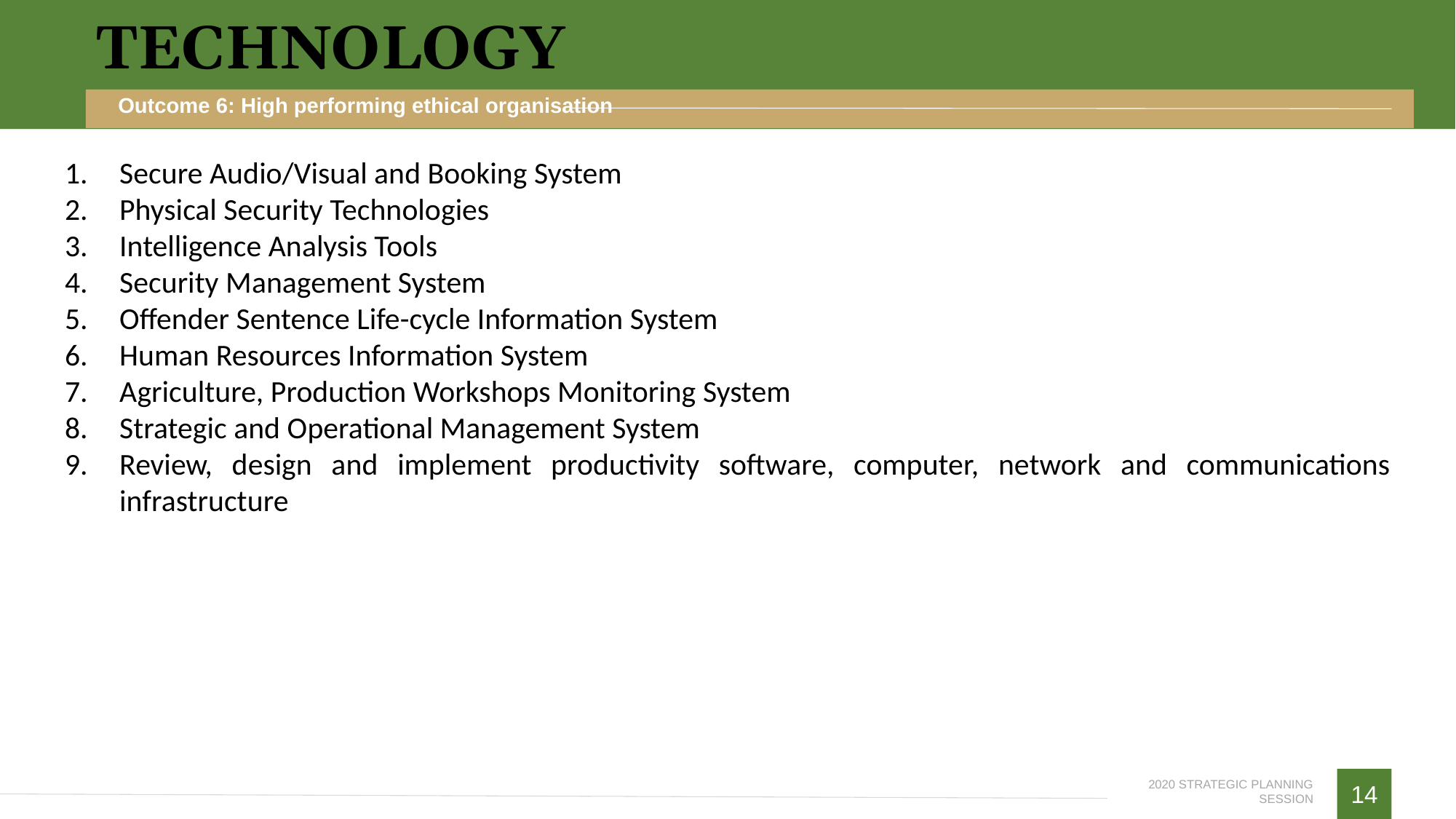

TECHNOLOGY

Outcome 6: High performing ethical organisation
Secure Audio/Visual and Booking System
Physical Security Technologies
Intelligence Analysis Tools
Security Management System
Offender Sentence Life-cycle Information System
Human Resources Information System
Agriculture, Production Workshops Monitoring System
Strategic and Operational Management System
Review, design and implement productivity software, computer, network and communications infrastructure